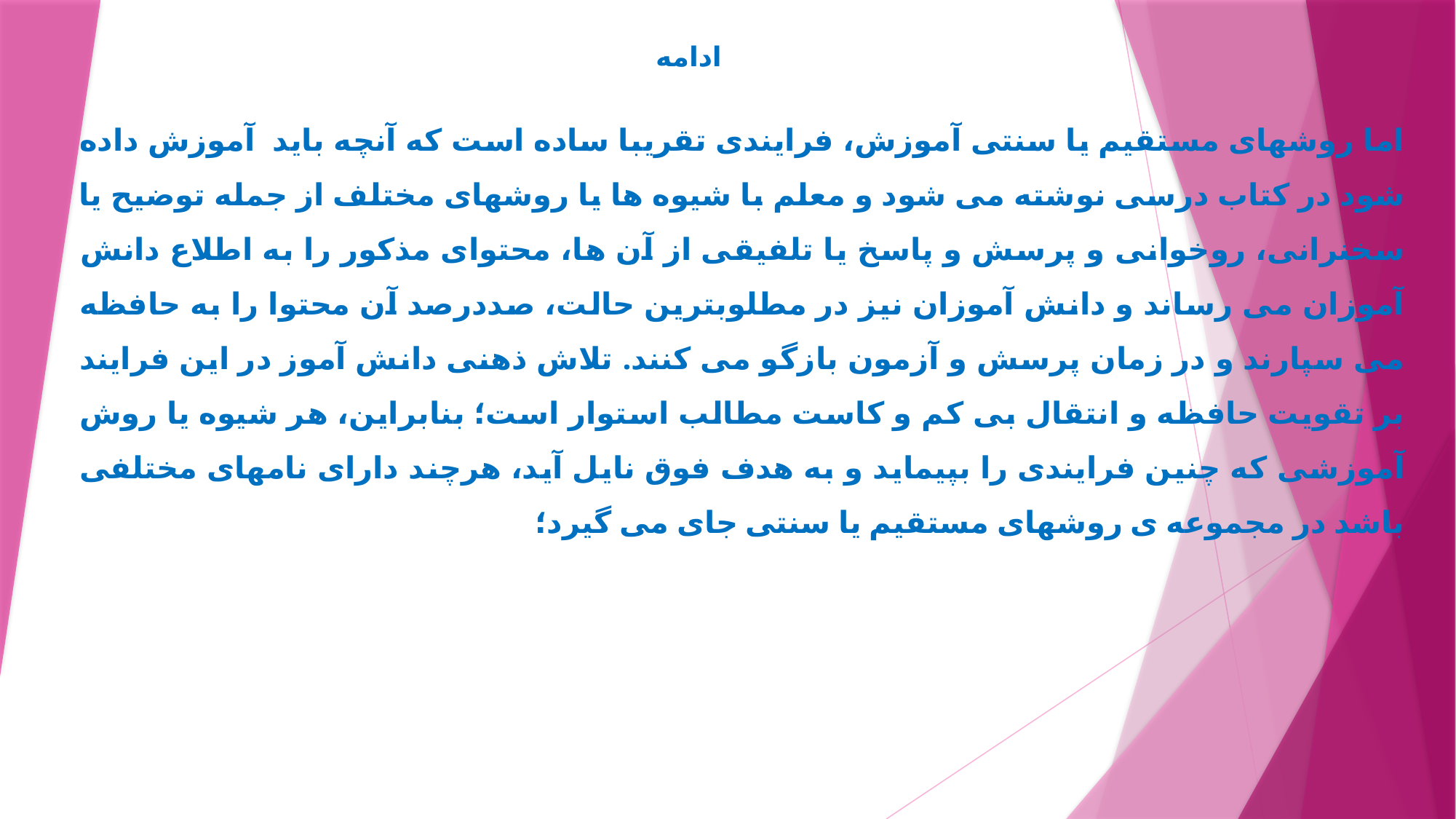

ادامه
اما روشهای مستقيم يا سنتی آموزش، فرايندی تقريبا ساده است که آنچه باید  آموزش داده شود در کتاب درسی نوشته می شود و معلم با شيوه ها يا روشهای مختلف از جمله توضيح يا سخنرانی، روخوانی و پرسش و پاسخ يا تلفيقی از آن ها، محتوای مذکور را به اطلاع دانش آموزان می رساند و دانش آموزان نيز در مطلوبترين حالت، صددرصد آن محتوا را به حافظه می سپارند و در زمان پرسش و آزمون بازگو می کنند. تلاش ذهنی دانش آموز در اين فرايند بر تقويت حافظه و انتقال بی کم و کاست مطالب استوار است؛ بنابراين، هر شيوه يا روش آموزشی که چنين فرايندی را بپيمايد و به هدف فوق نايل آيد، هرچند دارای نامهای مختلفی باشد در مجموعه ی روشهای مستقيم يا سنتی جای می گيرد؛
#